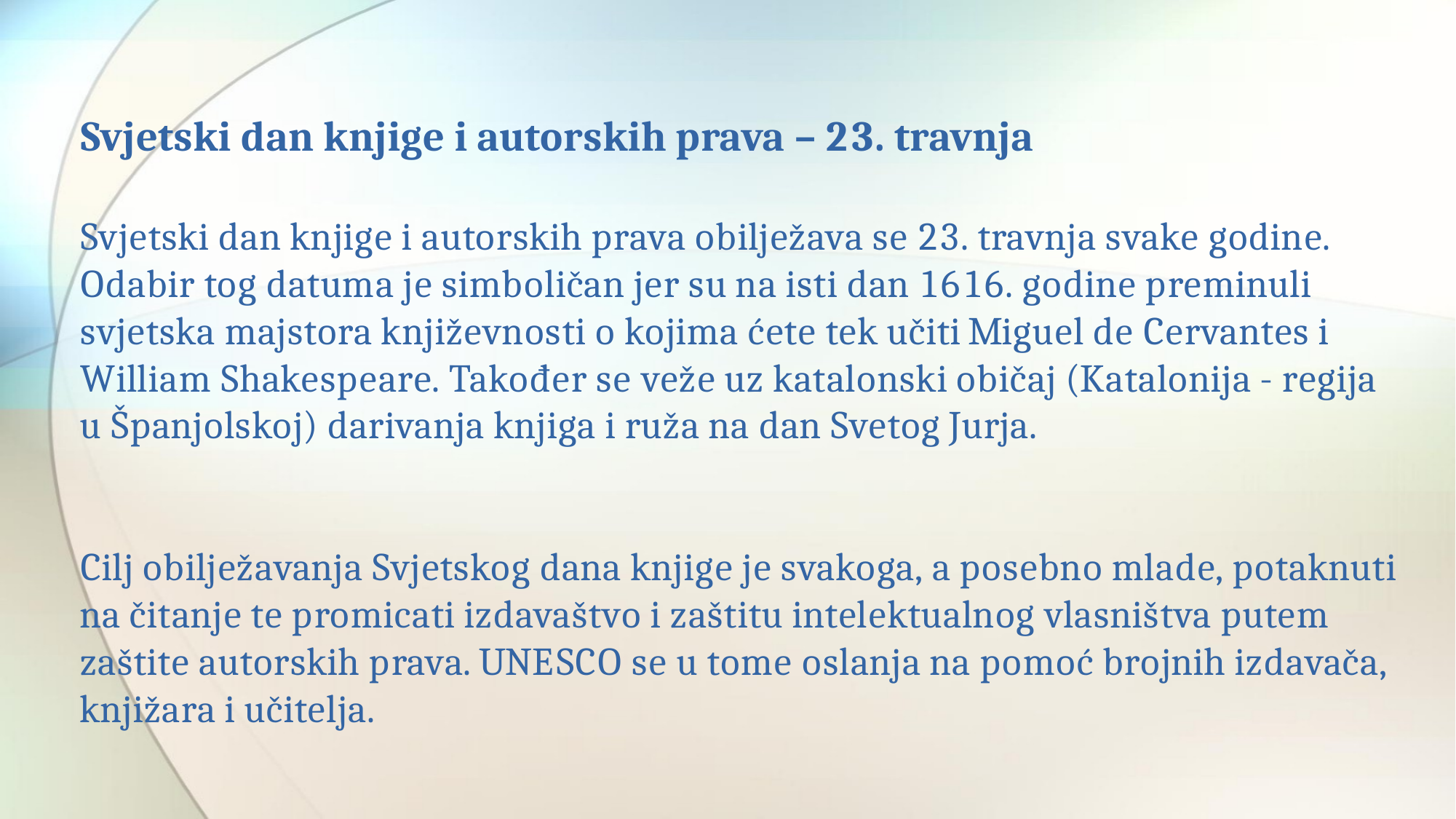

Svjetski dan knjige i autorskih prava – 23. travnja

Svjetski dan knjige i autorskih prava obilježava se 23. travnja svake godine. Odabir tog datuma je simboličan jer su na isti dan 1616. godine preminuli svjetska majstora književnosti o kojima ćete tek učiti Miguel de Cervantes i William Shakespeare. Također se veže uz katalonski običaj (Katalonija - regija u Španjolskoj) darivanja knjiga i ruža na dan Svetog Jurja.

Cilj obilježavanja Svjetskog dana knjige je svakoga, a posebno mlade, potaknuti na čitanje te promicati izdavaštvo i zaštitu intelektualnog vlasništva putem zaštite autorskih prava. UNESCO se u tome oslanja na pomoć brojnih izdavača, knjižara i učitelja.